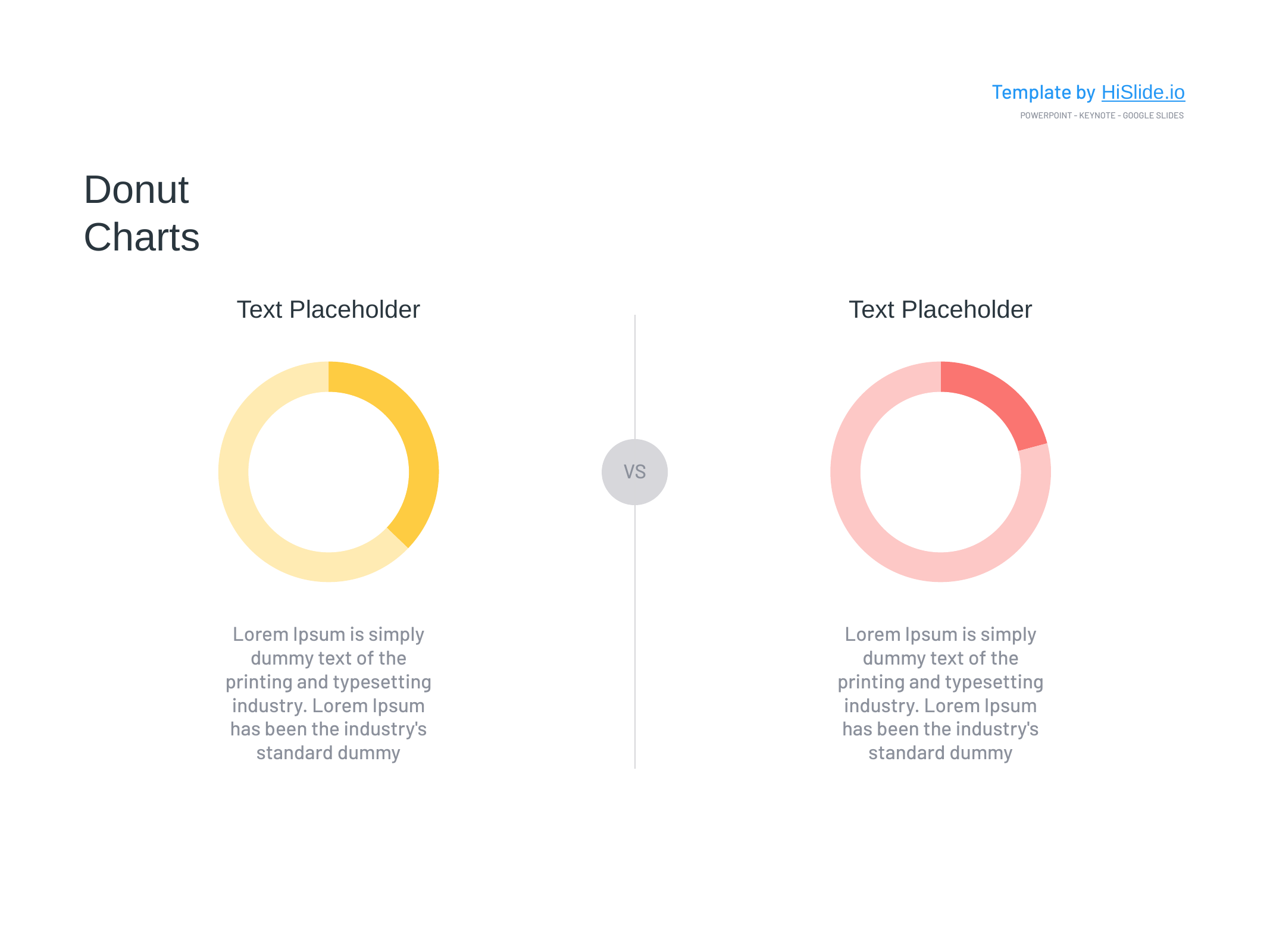

Template by HiSlide.io
PowerPoint - Keynote - Google Slides
Donut Charts
Text Placeholder
Text Placeholder

### Chart

| Category | Region 1 |
|---|---|
| April | 45.0 |
| May | 76.0 |

### Chart

| Category | Region 1 |
|---|---|
| April | 20.0 |
| May | 76.0 |

VS
Lorem Ipsum is simply dummy text of the printing and typesetting industry. Lorem Ipsum has been the industry's standard dummy
Lorem Ipsum is simply dummy text of the printing and typesetting industry. Lorem Ipsum has been the industry's standard dummy